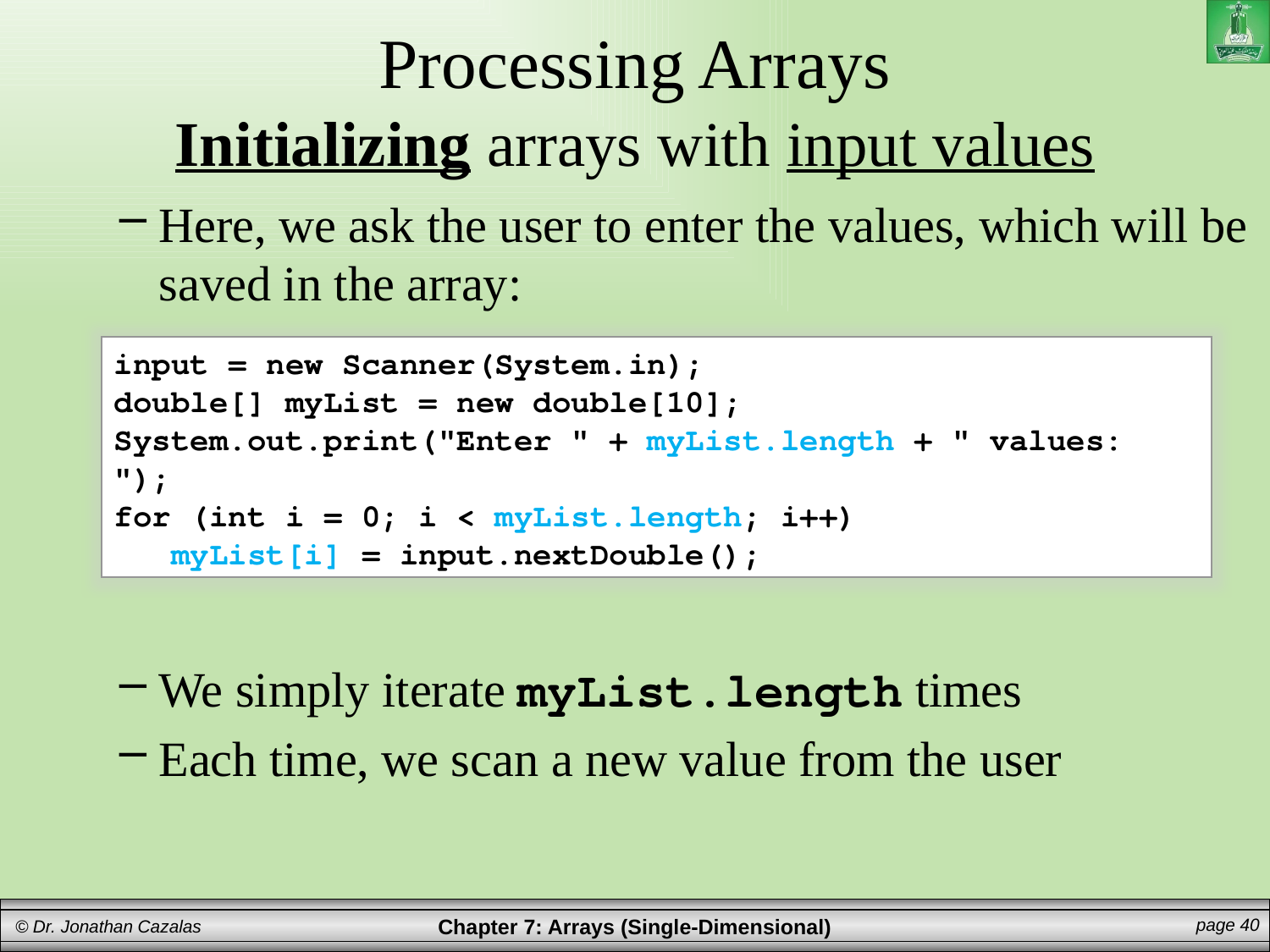

# Processing Arrays Initializing arrays with input values
Here, we ask the user to enter the values, which will be saved in the array:

We simply iterate myList.length times
Each time, we scan a new value from the user
input = new Scanner(System.in);
double[] myList = new double[10];
System.out.print("Enter " + myList.length + " values: ");
for (int i = 0; i < myList.length; i++)
   myList[i] = input.nextDouble();